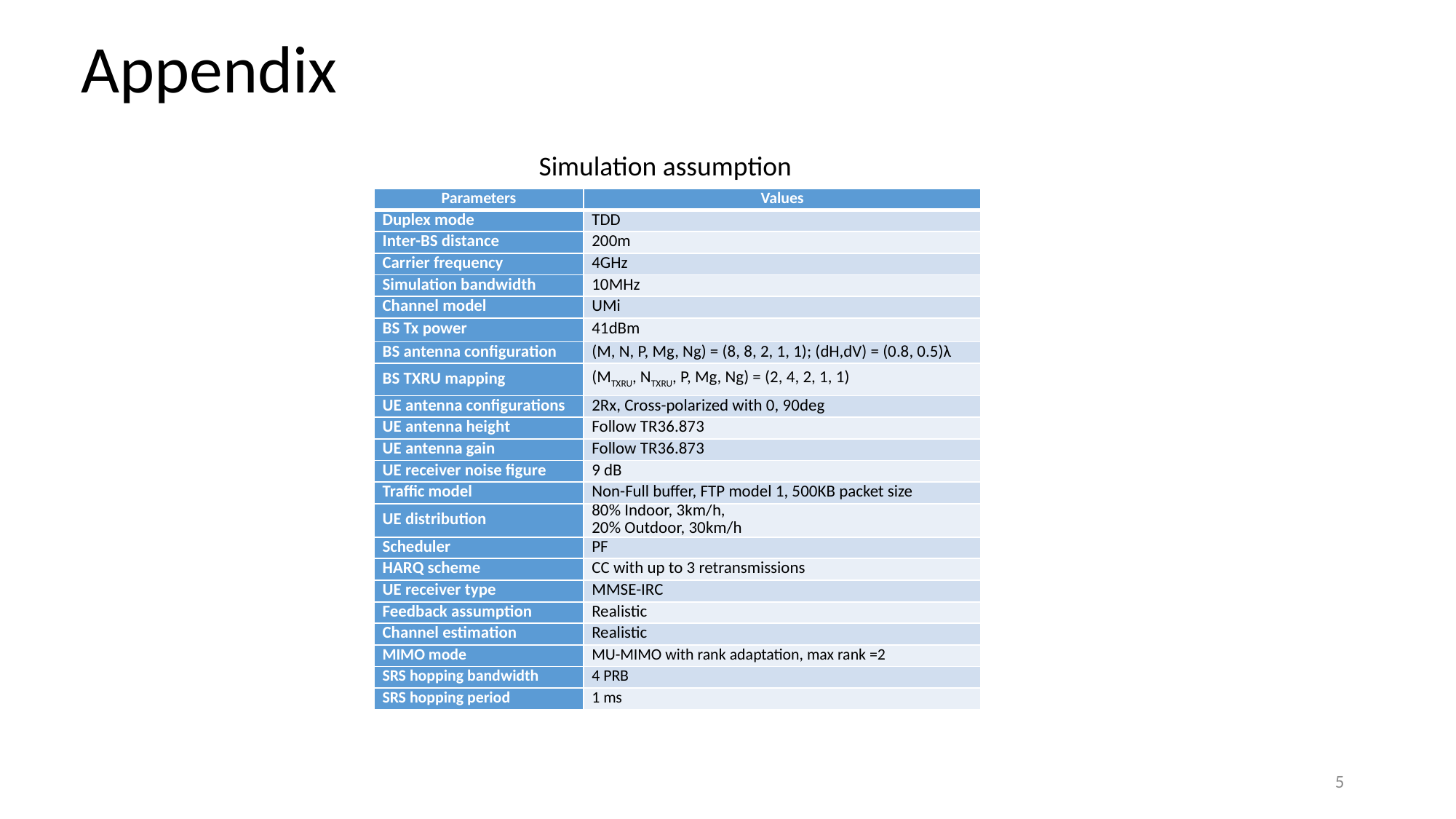

# Appendix
Simulation assumption
| Parameters | Values |
| --- | --- |
| Duplex mode | TDD |
| Inter-BS distance | 200m |
| Carrier frequency | 4GHz |
| Simulation bandwidth | 10MHz |
| Channel model | UMi |
| BS Tx power | 41dBm |
| BS antenna configuration | (M, N, P, Mg, Ng) = (8, 8, 2, 1, 1); (dH,dV) = (0.8, 0.5)λ |
| BS TXRU mapping | (MTXRU, NTXRU, P, Mg, Ng) = (2, 4, 2, 1, 1) |
| UE antenna configurations | 2Rx, Cross-polarized with 0, 90deg |
| UE antenna height | Follow TR36.873 |
| UE antenna gain | Follow TR36.873 |
| UE receiver noise figure | 9 dB |
| Traffic model | Non-Full buffer, FTP model 1, 500KB packet size |
| UE distribution | 80% Indoor, 3km/h, 20% Outdoor, 30km/h |
| Scheduler | PF |
| HARQ scheme | CC with up to 3 retransmissions |
| UE receiver type | MMSE-IRC |
| Feedback assumption | Realistic |
| Channel estimation | Realistic |
| MIMO mode | MU-MIMO with rank adaptation, max rank =2 |
| SRS hopping bandwidth | 4 PRB |
| SRS hopping period | 1 ms |
5